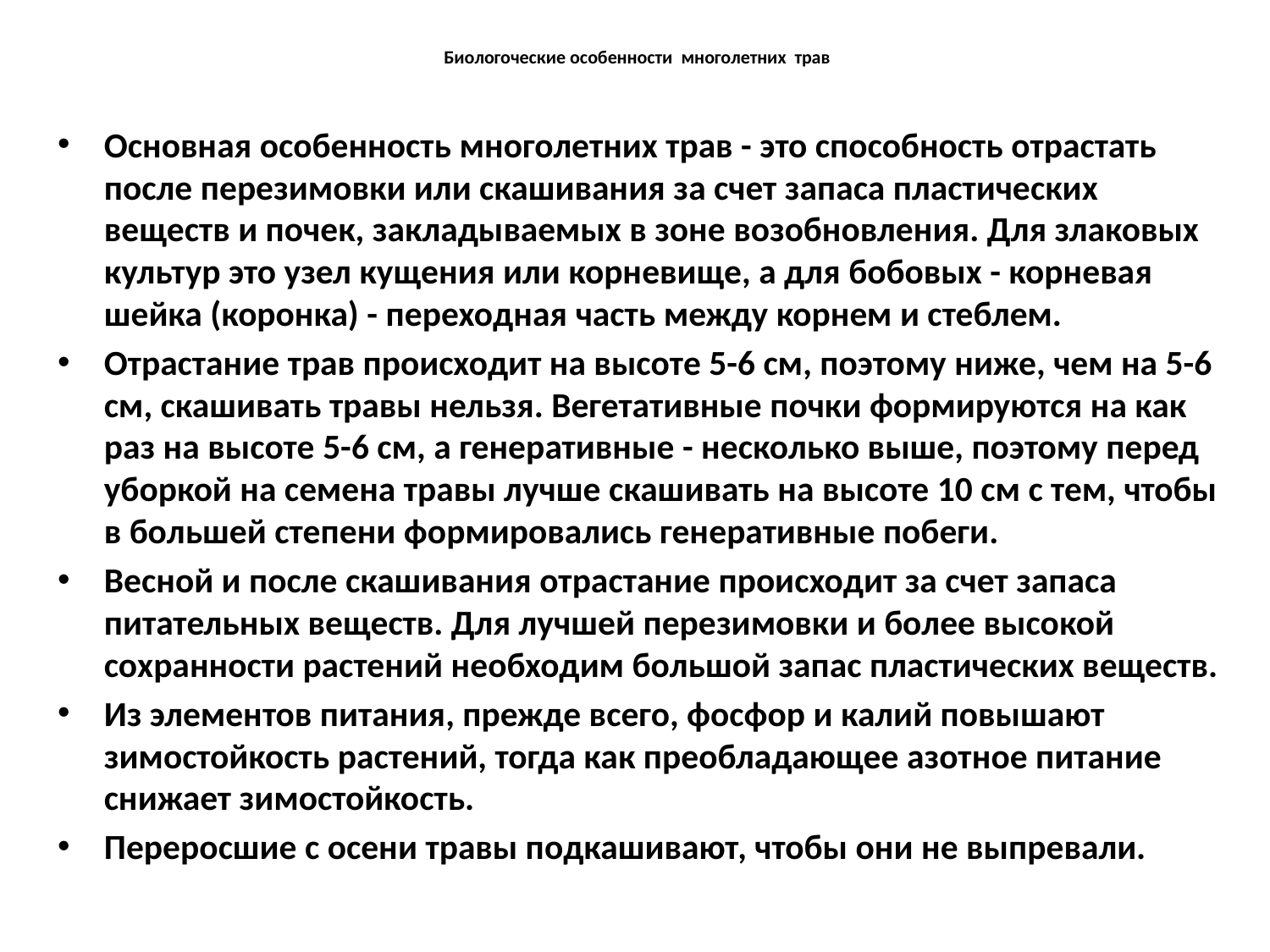

# Биологоческие особенности  многолетних  трав
Основная особенность многолетних трав - это способность отрастать после перезимовки или скашивания за счет запаса пластических веществ и почек, закладываемых в зоне возобновления. Для злаковых культур это узел кущения или корневище, а для бобовых - корневая шейка (коронка) - переходная часть между корнем и стеблем.
Отрастание трав происходит на высоте 5-6 см, поэтому ниже, чем на 5-6 см, скашивать травы нельзя. Вегетативные почки формируются на как раз на высоте 5-6 см, а генеративные - несколько выше, поэтому перед уборкой на семена травы лучше скашивать на высоте 10 см с тем, чтобы в большей степени формировались генеративные побеги.
Весной и после скашивания отрастание происходит за счет запаса питательных веществ. Для лучшей перезимовки и более высокой сохранности растений необходим большой запас пластических веществ.
Из элементов питания, прежде всего, фосфор и калий повышают зимостойкость растений, тогда как преобладающее азотное питание снижает зимостойкость.
Переросшие с осени травы подкашивают, чтобы они не выпревали.